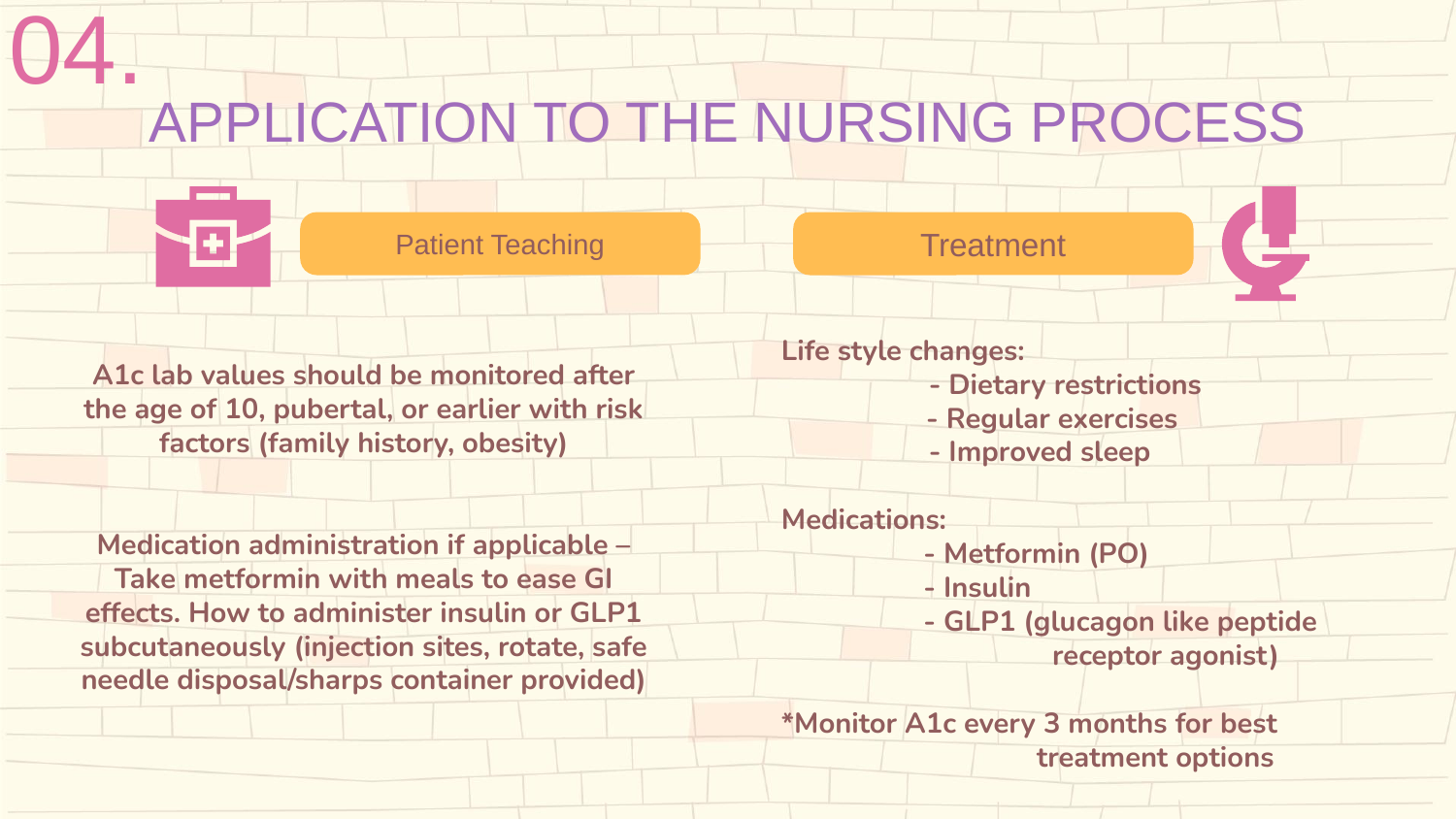

04.
# APPLICATION TO THE NURSING PROCESS

Patient Teaching
Treatment
Life style changes:
           - Dietary restrictions
        - Regular exercises
           - Improved sleep

Medications:
     - Metformin (PO)
     - Insulin
     - GLP1 (glucagon like peptide                receptor agonist)

*Monitor A1c every 3 months for best           treatment options
A1c lab values should be monitored after the age of 10, pubertal, or earlier with risk factors (family history, obesity)

Medication administration if applicable – Take metformin with meals to ease GI effects. How to administer insulin or GLP1 subcutaneously (injection sites, rotate, safe needle disposal/sharps container provided)